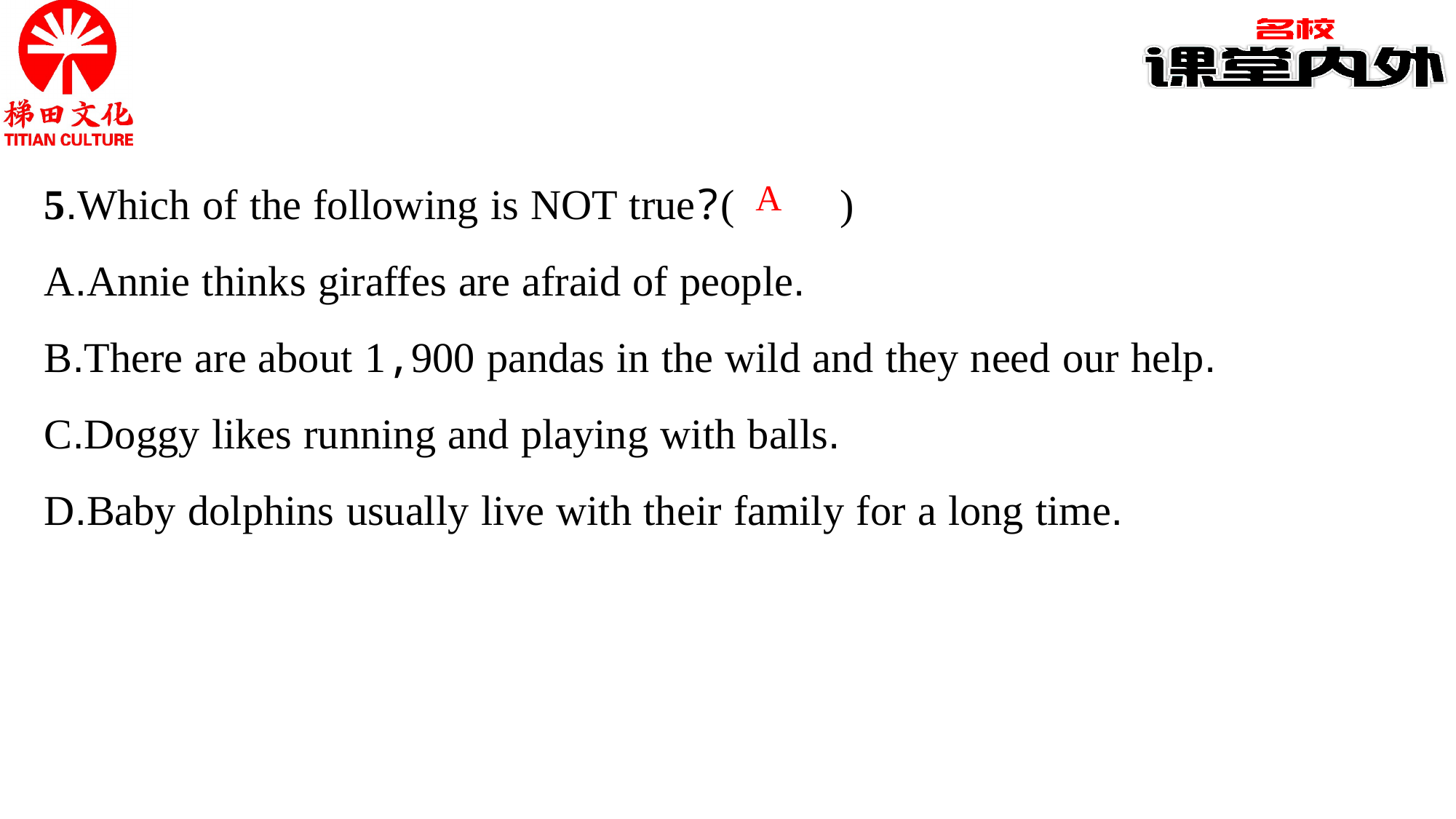

5.Which of the following is NOT true?(　　)
A.Annie thinks giraffes are afraid of people.
B.There are about 1,900 pandas in the wild and they need our help.
C.Doggy likes running and playing with balls.
D.Baby dolphins usually live with their family for a long time.
A